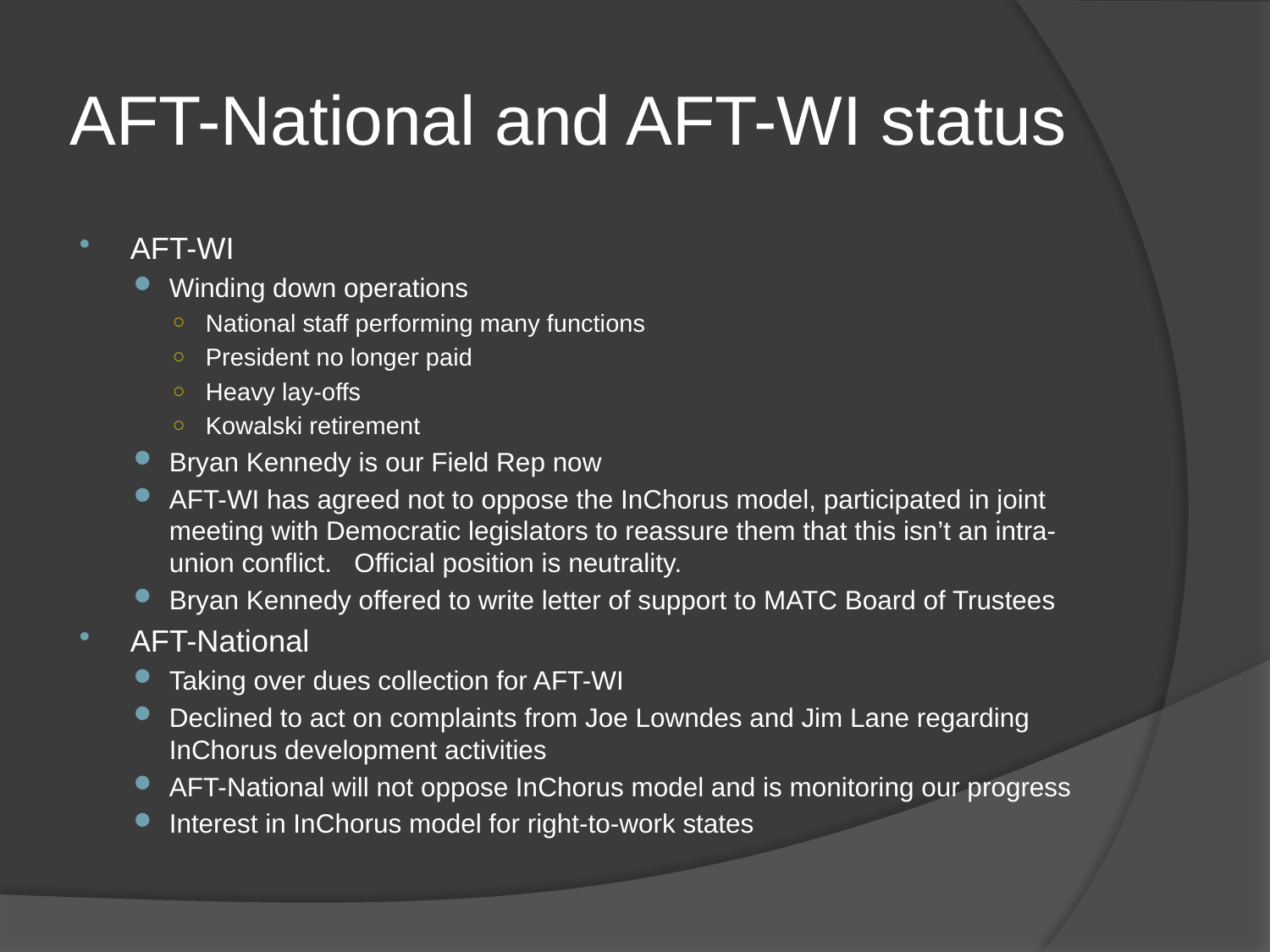

# AFT-National and AFT-WI status
AFT-WI
Winding down operations
National staff performing many functions
President no longer paid
Heavy lay-offs
Kowalski retirement
Bryan Kennedy is our Field Rep now
AFT-WI has agreed not to oppose the InChorus model, participated in joint meeting with Democratic legislators to reassure them that this isn’t an intra-union conflict.   Official position is neutrality.
Bryan Kennedy offered to write letter of support to MATC Board of Trustees
AFT-National
Taking over dues collection for AFT-WI
Declined to act on complaints from Joe Lowndes and Jim Lane regarding InChorus development activities
AFT-National will not oppose InChorus model and is monitoring our progress
Interest in InChorus model for right-to-work states